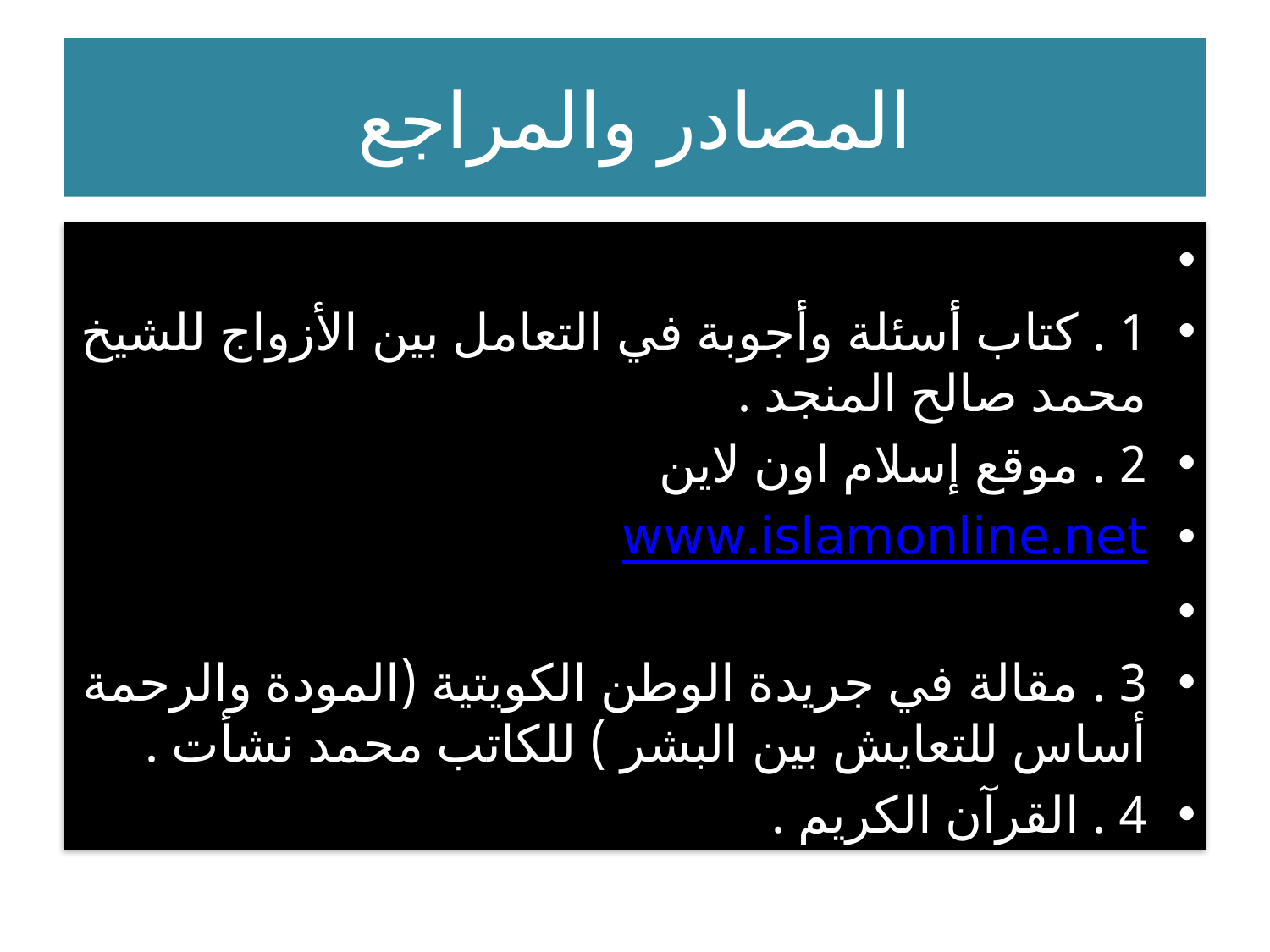

# المصادر والمراجع

1 . كتاب أسئلة وأجوبة في التعامل بين الأزواج للشيخ محمد صالح المنجد .
2 . موقع إسلام اون لاين
www.islamonline.net

3 . مقالة في جريدة الوطن الكويتية (المودة والرحمة أساس للتعايش بين البشر ) للكاتب محمد نشأت .
4 . القرآن الكريم .